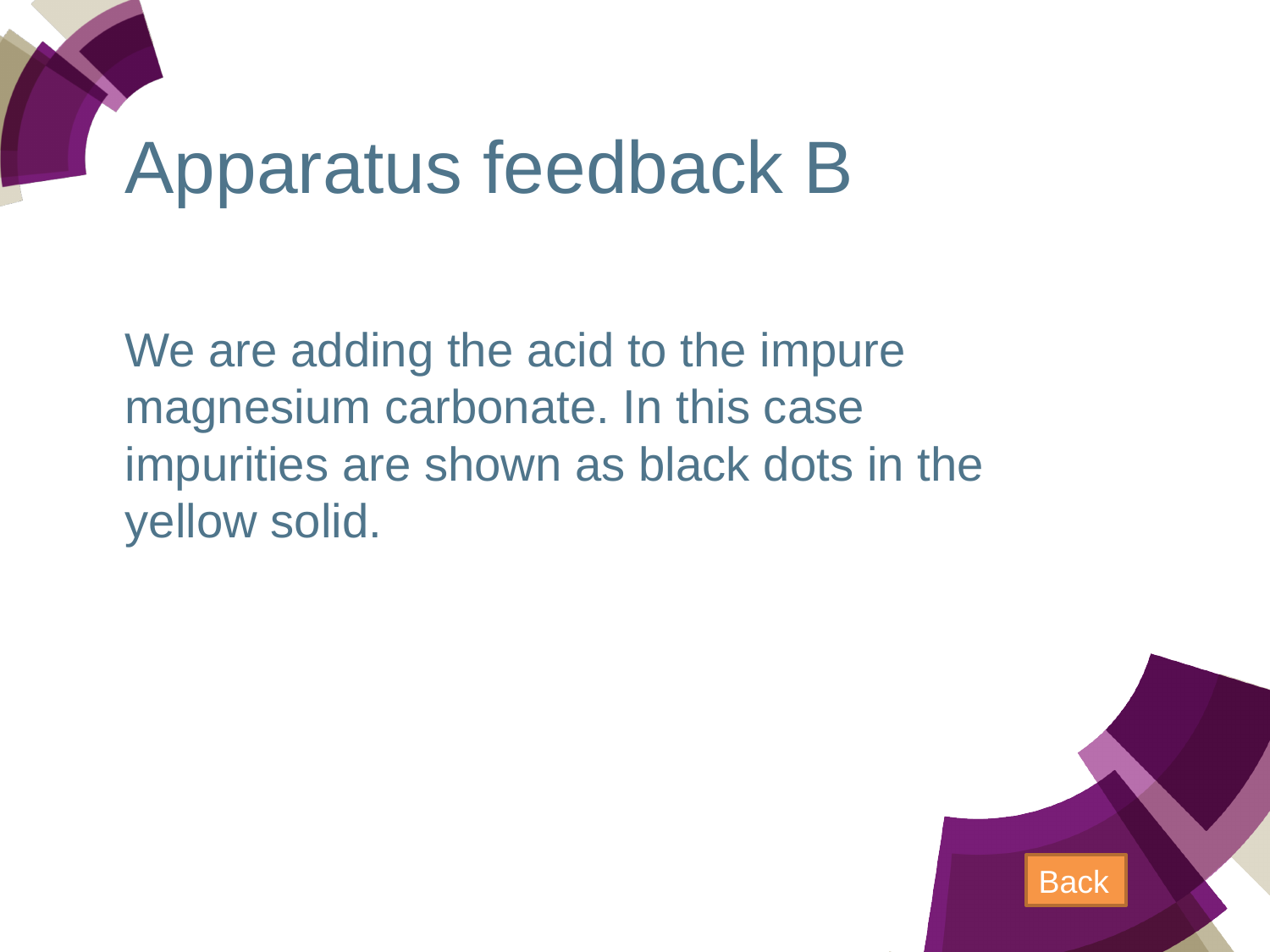

# Apparatus feedback B
We are adding the acid to the impure magnesium carbonate. In this case impurities are shown as black dots in the yellow solid.
Back